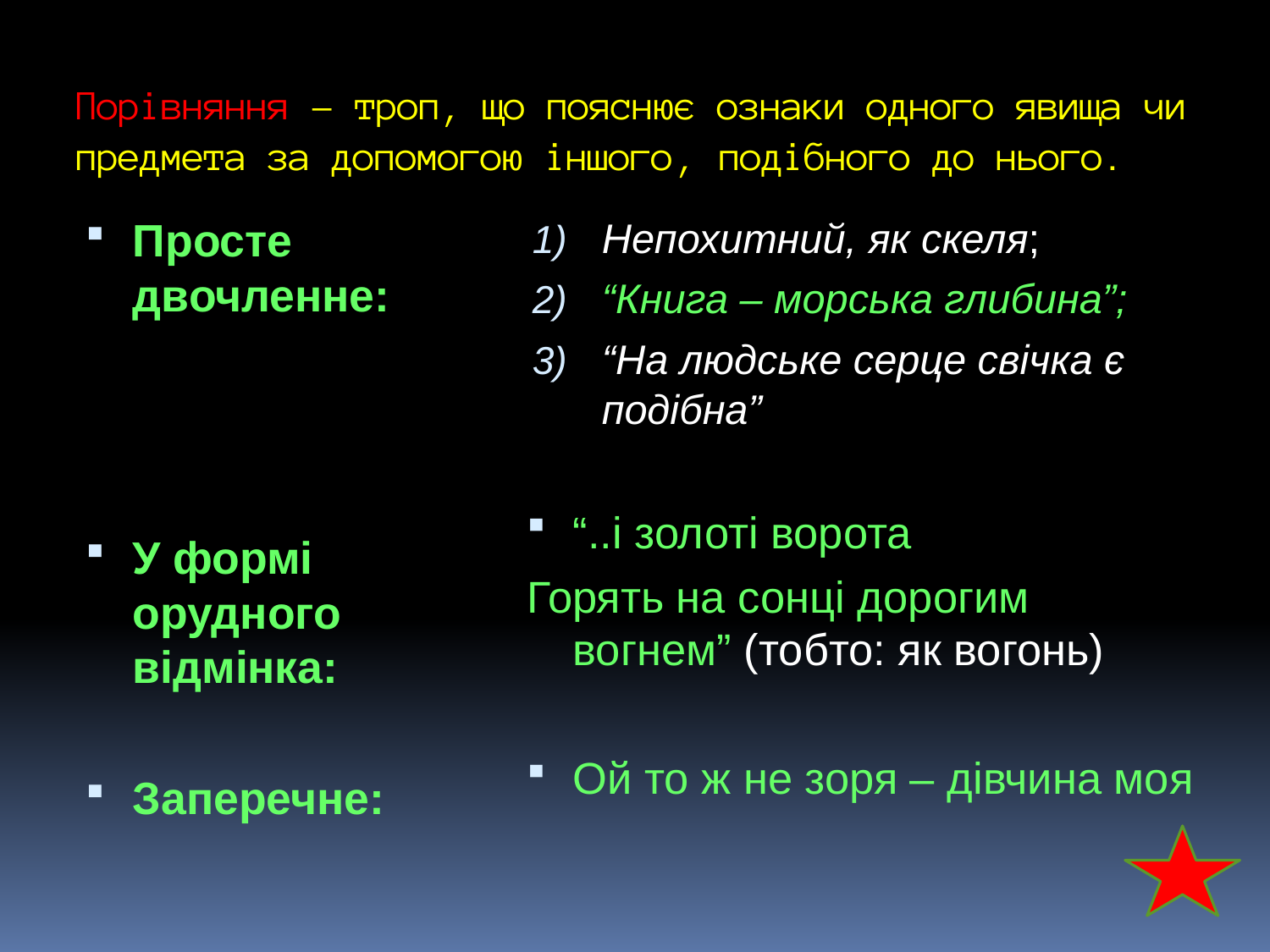

# Порівняння – троп, що пояснює ознаки одного явища чи предмета за допомогою іншого, подібного до нього.
Просте двочленне:

У формі орудного відмінка:

Заперечне:
Непохитний, як скеля;
“Книга – морська глибина”;
“На людське серце свічка є подібна”

“..і золоті ворота
Горять на сонці дорогим вогнем” (тобто: як вогонь)

Ой то ж не зоря – дівчина моя